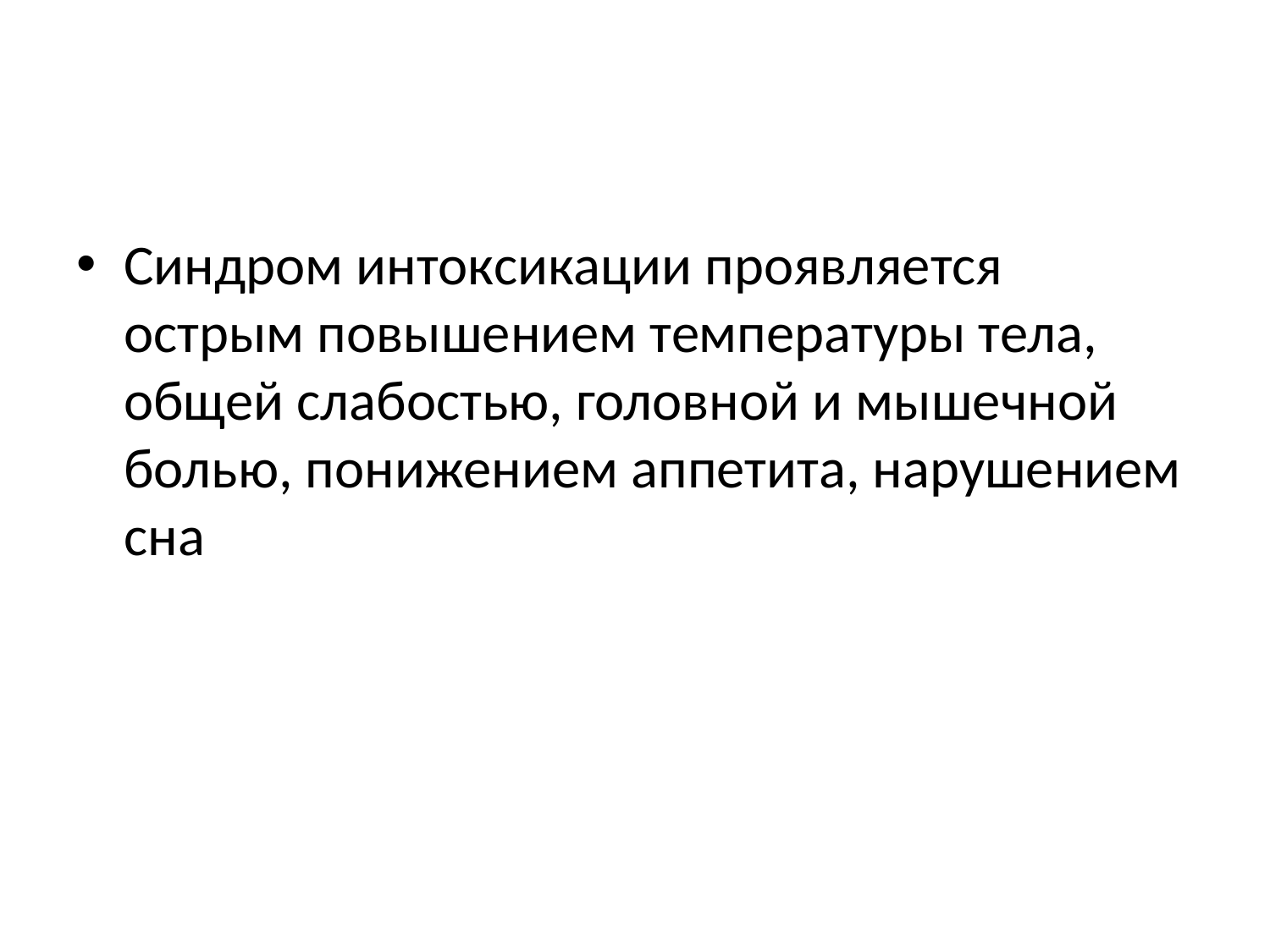

Синдром интоксикации проявляется острым повышением температуры тела, общей слабостью, головной и мышечной болью, понижением аппетита, нарушением сна